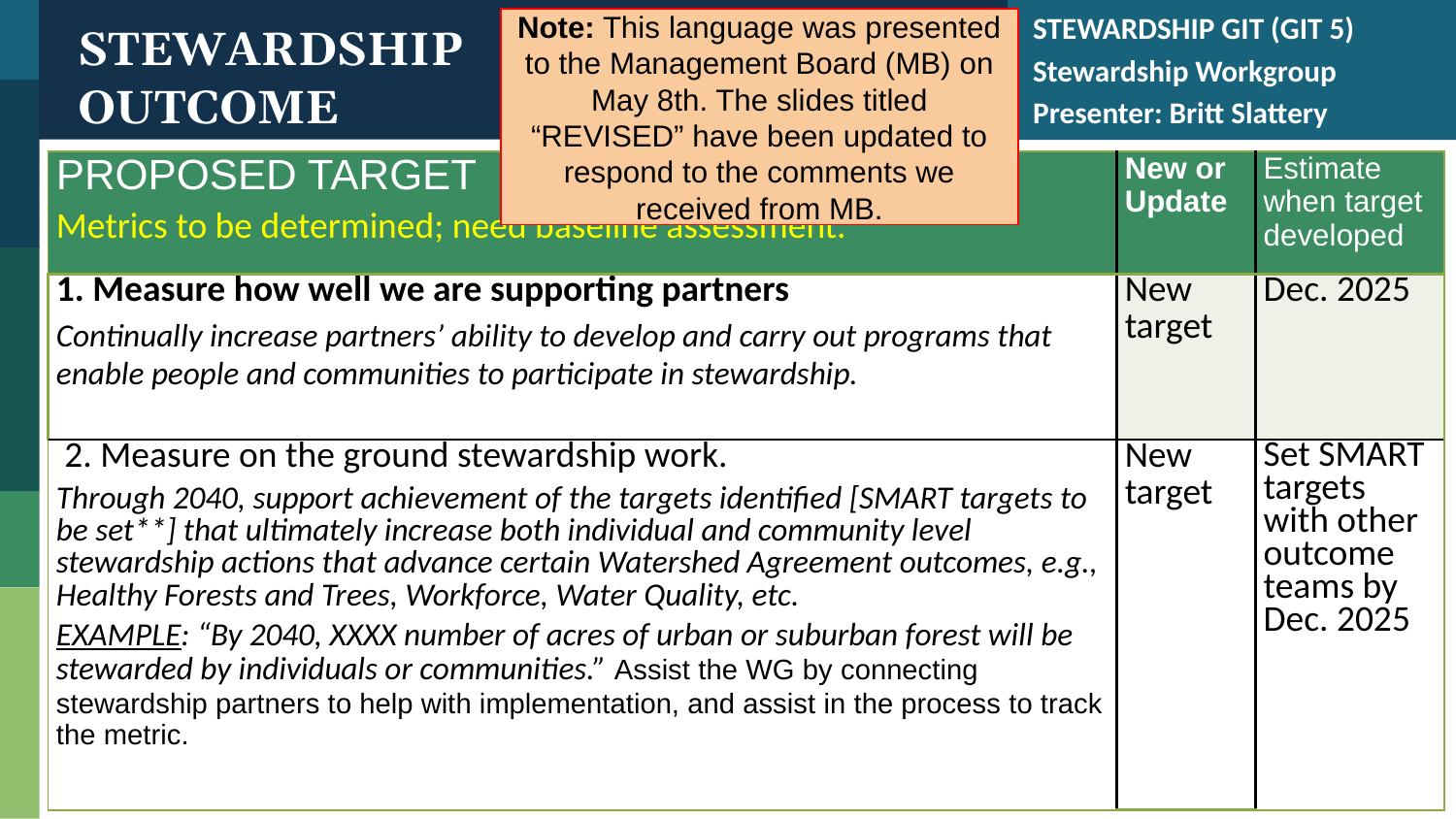

STEWARDSHIP GIT (GIT 5)
Stewardship Workgroup
Presenter: Britt Slattery
STEWARDSHIP OUTCOME

Note: This language was presented to the Management Board (MB) on May 8th. The slides titled “REVISED” have been updated to respond to the comments we received from MB.
| PROPOSED TARGET Metrics to be determined; need baseline assessment. | New or Update | Estimate when target developed |
| --- | --- | --- |
| 1. Measure how well we are supporting partners Continually increase partners’ ability to develop and carry out programs that enable people and communities to participate in stewardship. | New target | Dec. 2025 |
| 2. Measure on the ground stewardship work. Through 2040, support achievement of the targets identified [SMART targets to be set\*\*] that ultimately increase both individual and community level stewardship actions that advance certain Watershed Agreement outcomes, e.g., Healthy Forests and Trees, Workforce, Water Quality, etc. EXAMPLE: “By 2040, XXXX number of acres of urban or suburban forest will be stewarded by individuals or communities.” Assist the WG by connecting stewardship partners to help with implementation, and assist in the process to track the metric. | New target | Set SMART targets with other outcome teams by Dec. 2025 |